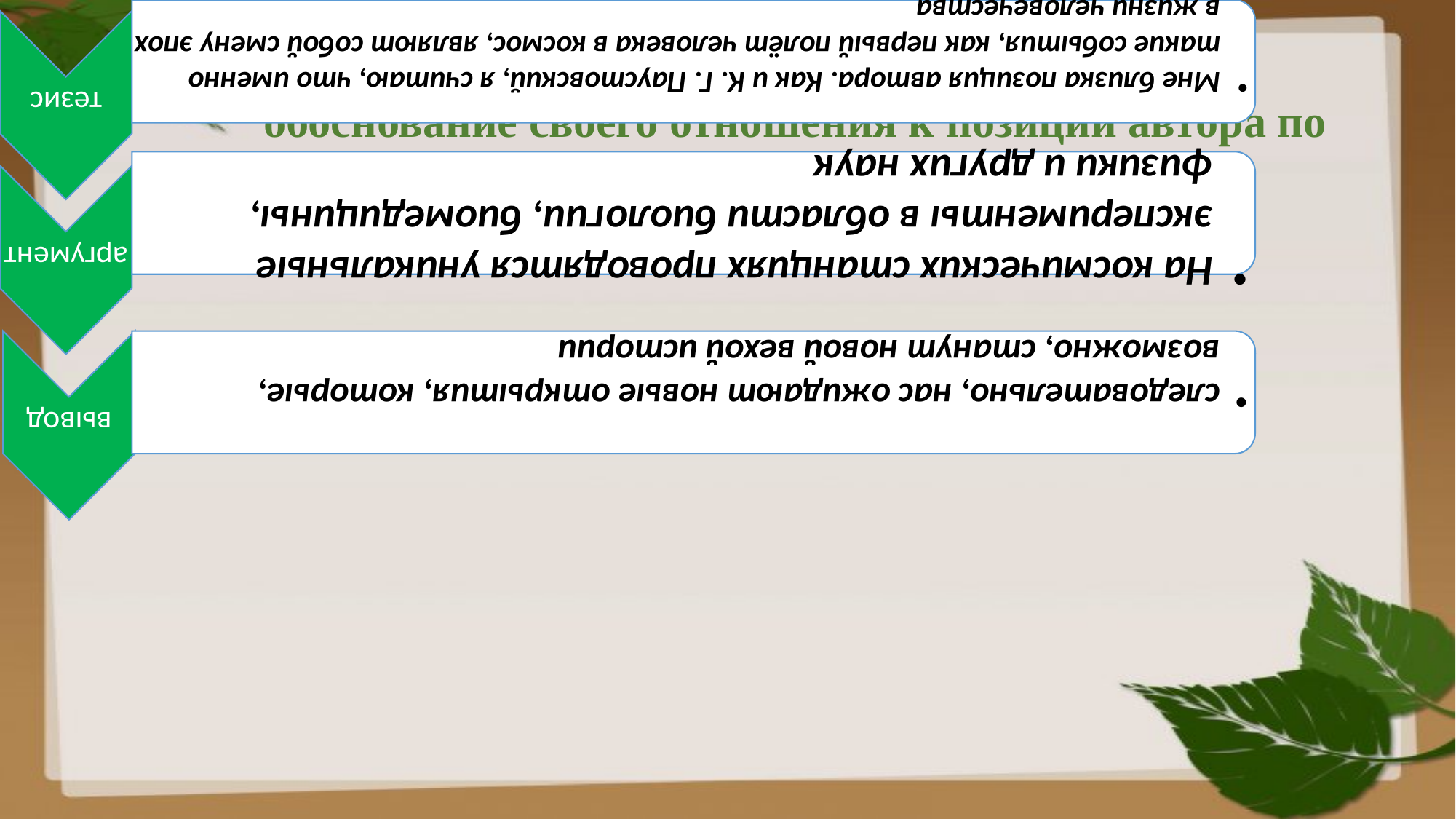

# обоснование своего отношения к позиции автора по сформулированной проблеме текста
тезис

Мне близка позиция автора. Как и К. Г. Паустовский, я считаю, что именно такие события, как первый полёт человека в космос, являют собой смену эпох в жизни человечества
аргумент
На космических станциях проводятся уникальные эксперименты в области биологии, биомедицины, физики и других наук
вывод

следовательно, нас ожидают новые открытия, которые, возможно, станут новой вехой истории